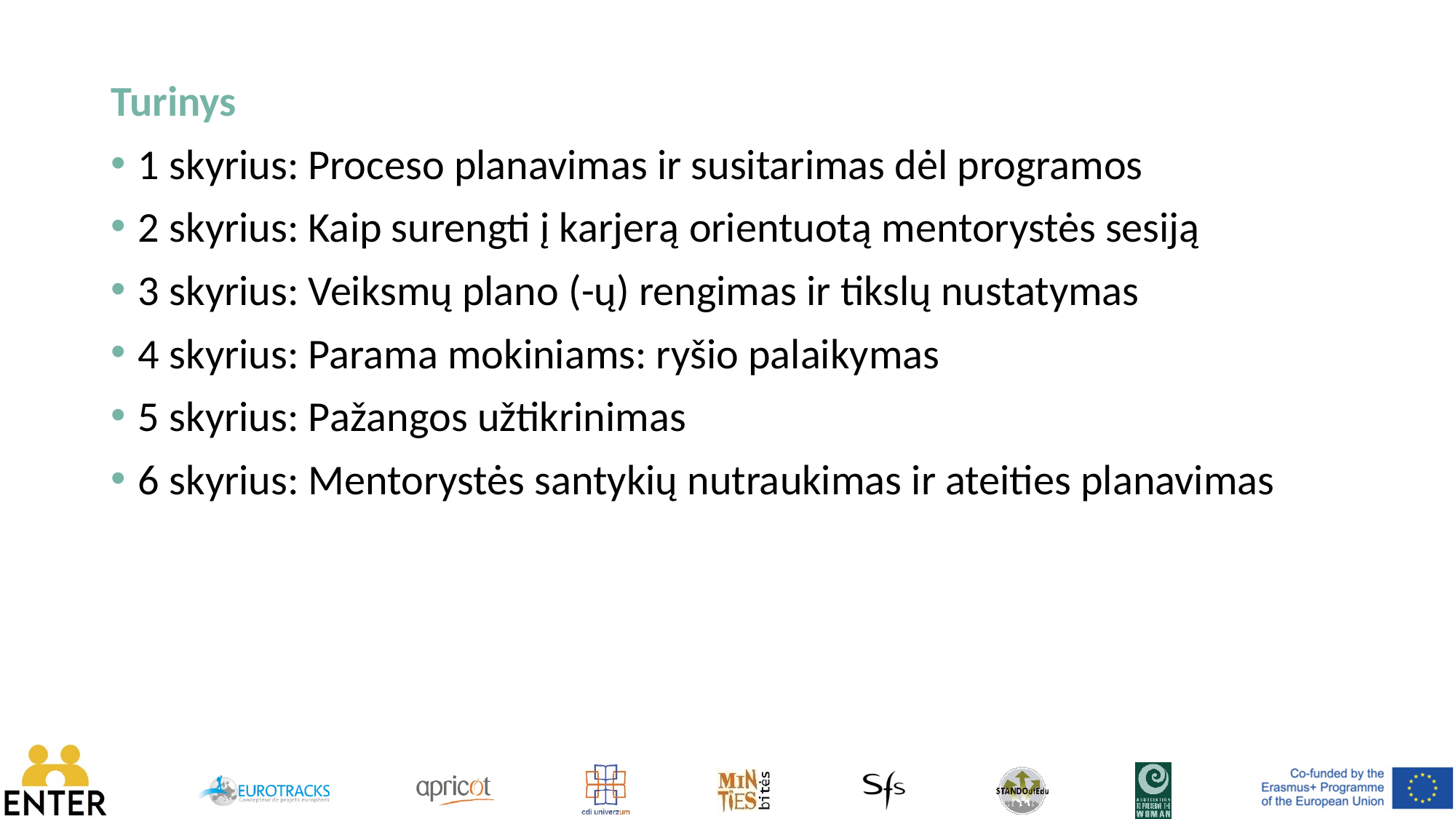

Turinys
1 skyrius: Proceso planavimas ir susitarimas dėl programos
2 skyrius: Kaip surengti į karjerą orientuotą mentorystės sesiją
3 skyrius: Veiksmų plano (-ų) rengimas ir tikslų nustatymas
4 skyrius: Parama mokiniams: ryšio palaikymas
5 skyrius: Pažangos užtikrinimas
6 skyrius: Mentorystės santykių nutraukimas ir ateities planavimas